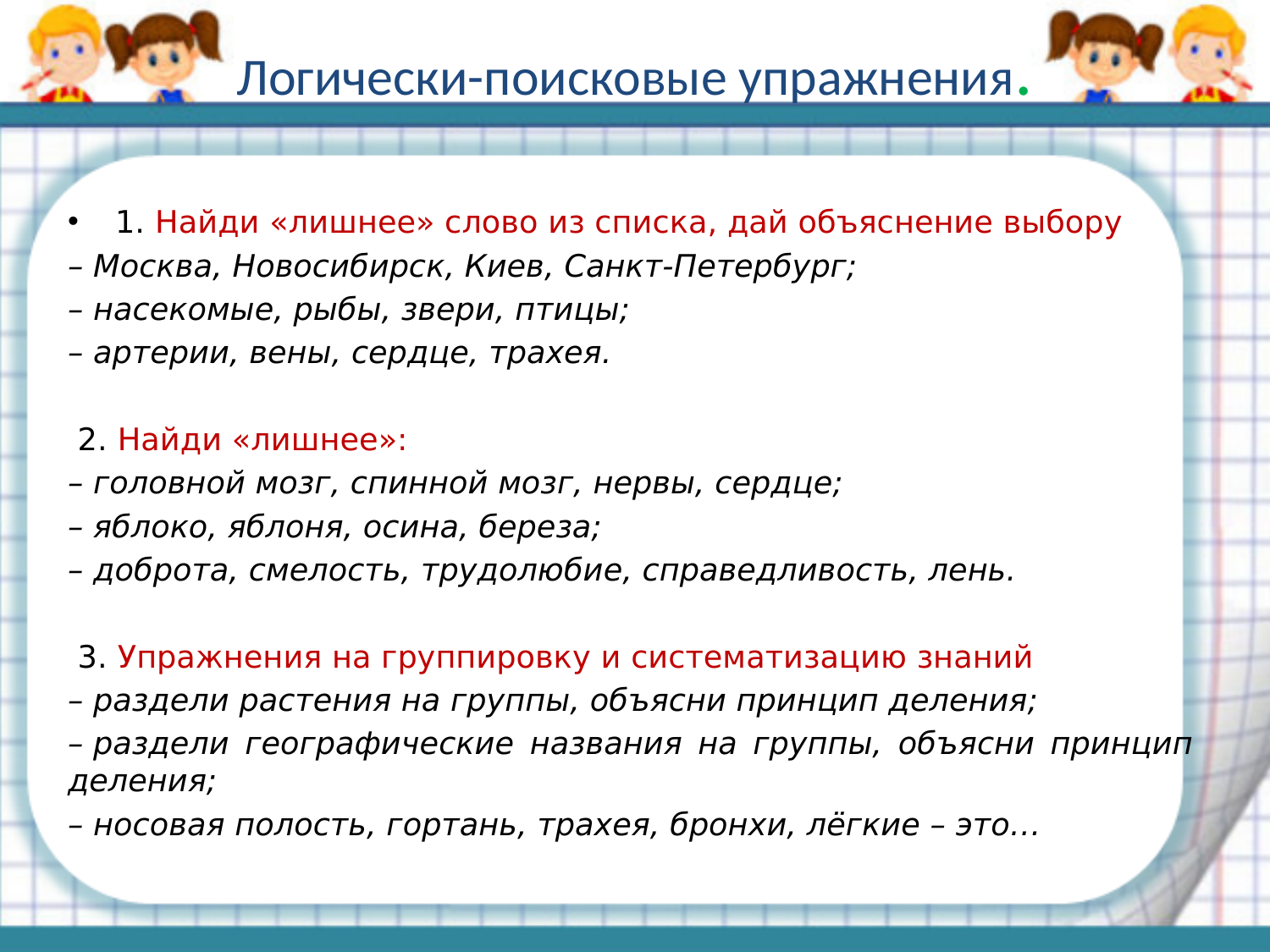

# Логически-поисковые упражнения.
1. Найди «лишнее» слово из списка, дай объяснение выбору
– Москва, Новосибирск, Киев, Санкт-Петербург;
– насекомые, рыбы, звери, птицы;
– артерии, вены, сердце, трахея.

 2. Найди «лишнее»:
– головной мозг, спинной мозг, нервы, сердце;
– яблоко, яблоня, осина, береза;
– доброта, смелость, трудолюбие, справедливость, лень.

 3. Упражнения на группировку и систематизацию знаний
– раздели растения на группы, объясни принцип деления;
– раздели географические названия на группы, объясни принцип деления;
– носовая полость, гортань, трахея, бронхи, лёгкие – это…